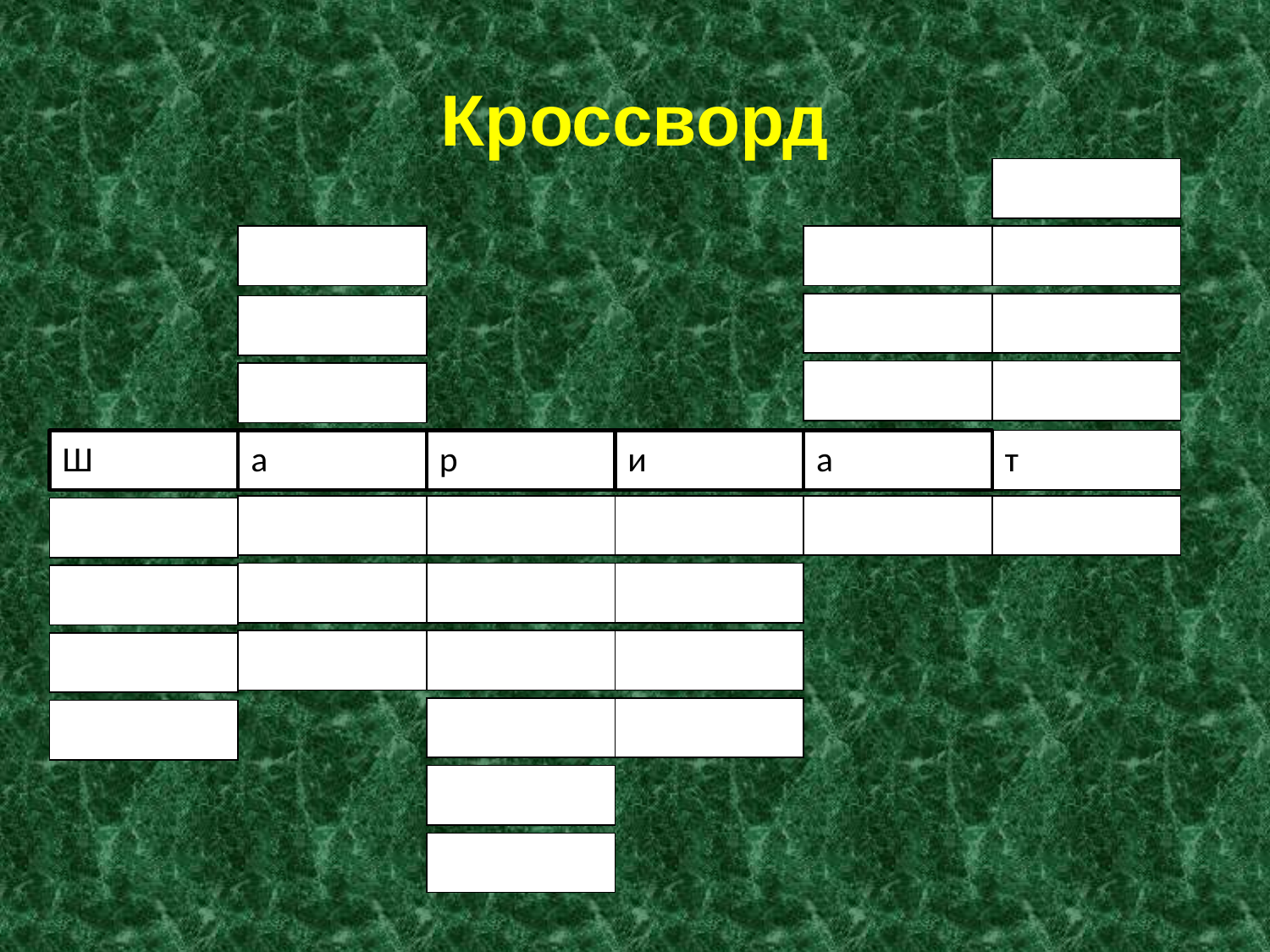

# Кроссворд

Ш
а
р
и
а
т